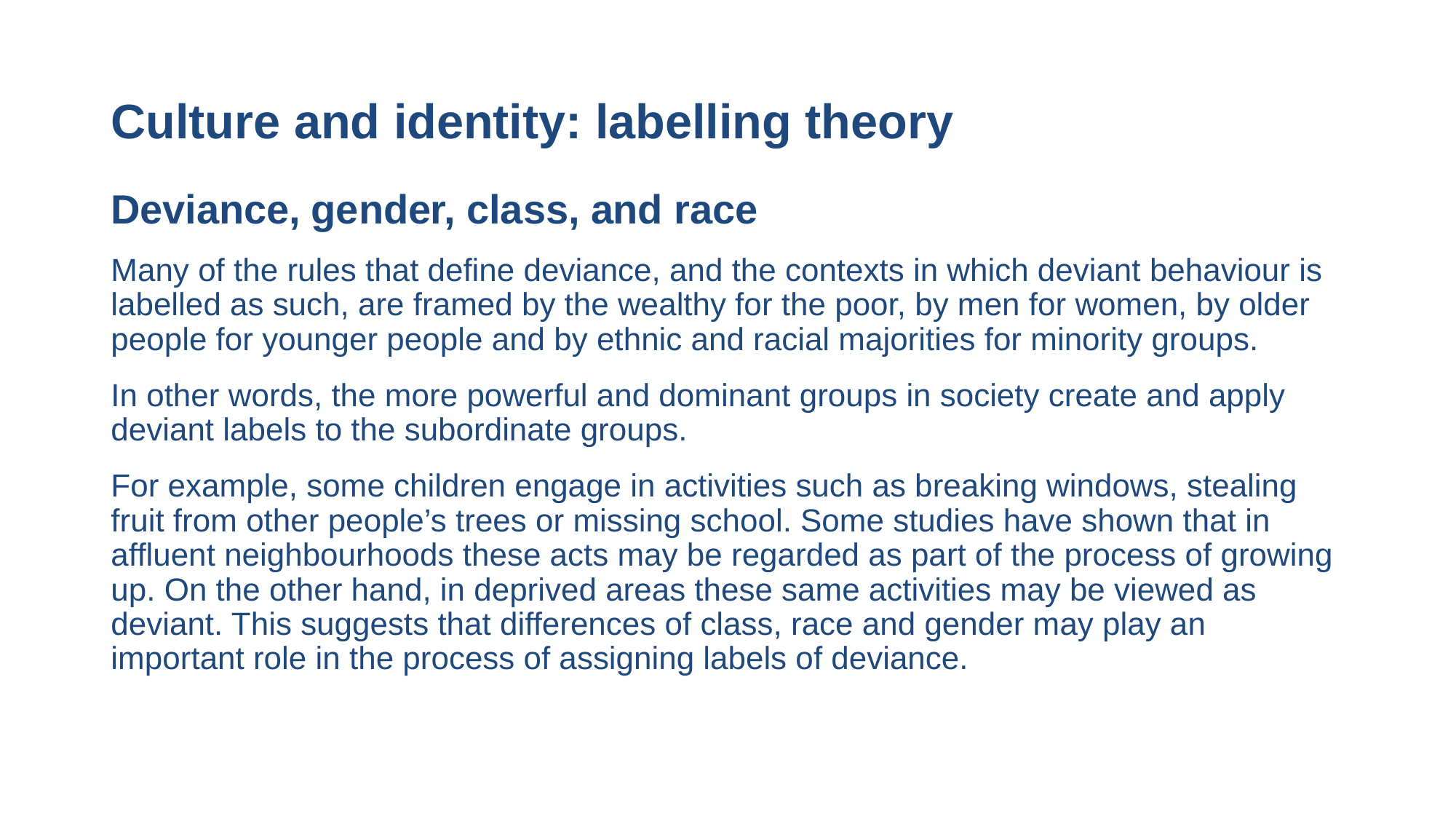

# Culture and identity: labelling theory
Deviance, gender, class, and race
Many of the rules that define deviance, and the contexts in which deviant behaviour is labelled as such, are framed by the wealthy for the poor, by men for women, by older people for younger people and by ethnic and racial majorities for minority groups.
In other words, the more powerful and dominant groups in society create and apply deviant labels to the subordinate groups.
For example, some children engage in activities such as breaking windows, stealing fruit from other people’s trees or missing school. Some studies have shown that in affluent neighbourhoods these acts may be regarded as part of the process of growing up. On the other hand, in deprived areas these same activities may be viewed as deviant. This suggests that differences of class, race and gender may play an important role in the process of assigning labels of deviance.